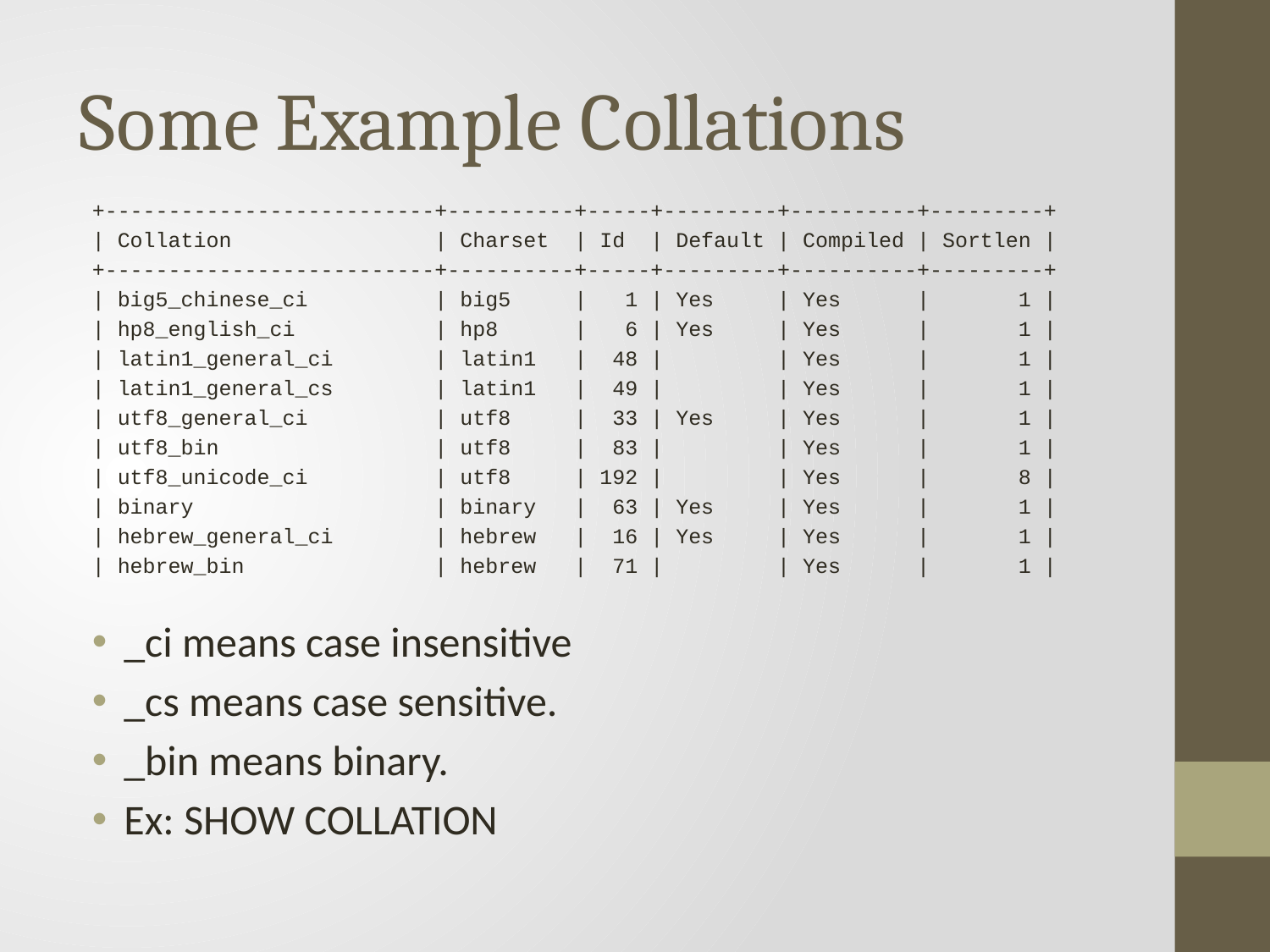

# Some Example Collations
+--------------------------+----------+-----+---------+----------+---------+
| Collation                | Charset  | Id  | Default | Compiled | Sortlen |
+--------------------------+----------+-----+---------+----------+---------+
| big5_chinese_ci          | big5     |   1 | Yes     | Yes      |       1 |
| hp8_english_ci           | hp8      |   6 | Yes     | Yes      |       1 |
| latin1_general_ci        | latin1   |  48 |         | Yes      |       1 |
| latin1_general_cs        | latin1   |  49 |         | Yes      |       1 |
| utf8_general_ci          | utf8     |  33 | Yes     | Yes      |       1 |
| utf8_bin                 | utf8     |  83 |         | Yes      |       1 |
| utf8_unicode_ci          | utf8     | 192 |         | Yes      |       8 |
| binary                   | binary   |  63 | Yes     | Yes      |       1 |
| hebrew_general_ci        | hebrew   |  16 | Yes     | Yes      |       1 |
| hebrew_bin               | hebrew   |  71 |         | Yes      |       1 |

_ci means case insensitive
_cs means case sensitive.
_bin means binary.
Ex: SHOW COLLATION